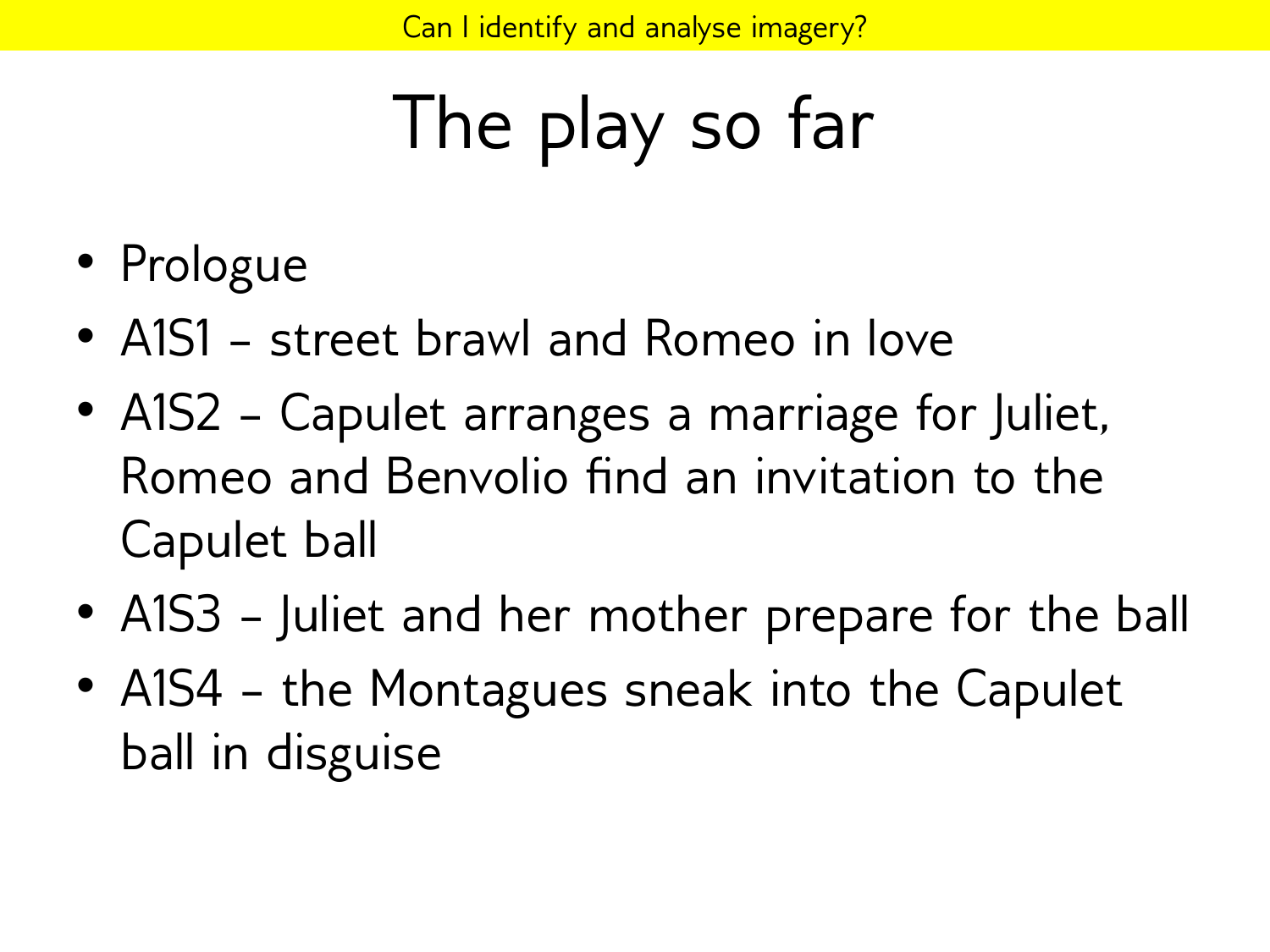

Can I identify and analyse imagery?
# The play so far
Prologue
A1S1 – street brawl and Romeo in love
A1S2 – Capulet arranges a marriage for Juliet, Romeo and Benvolio find an invitation to the Capulet ball
A1S3 – Juliet and her mother prepare for the ball
A1S4 – the Montagues sneak into the Capulet ball in disguise